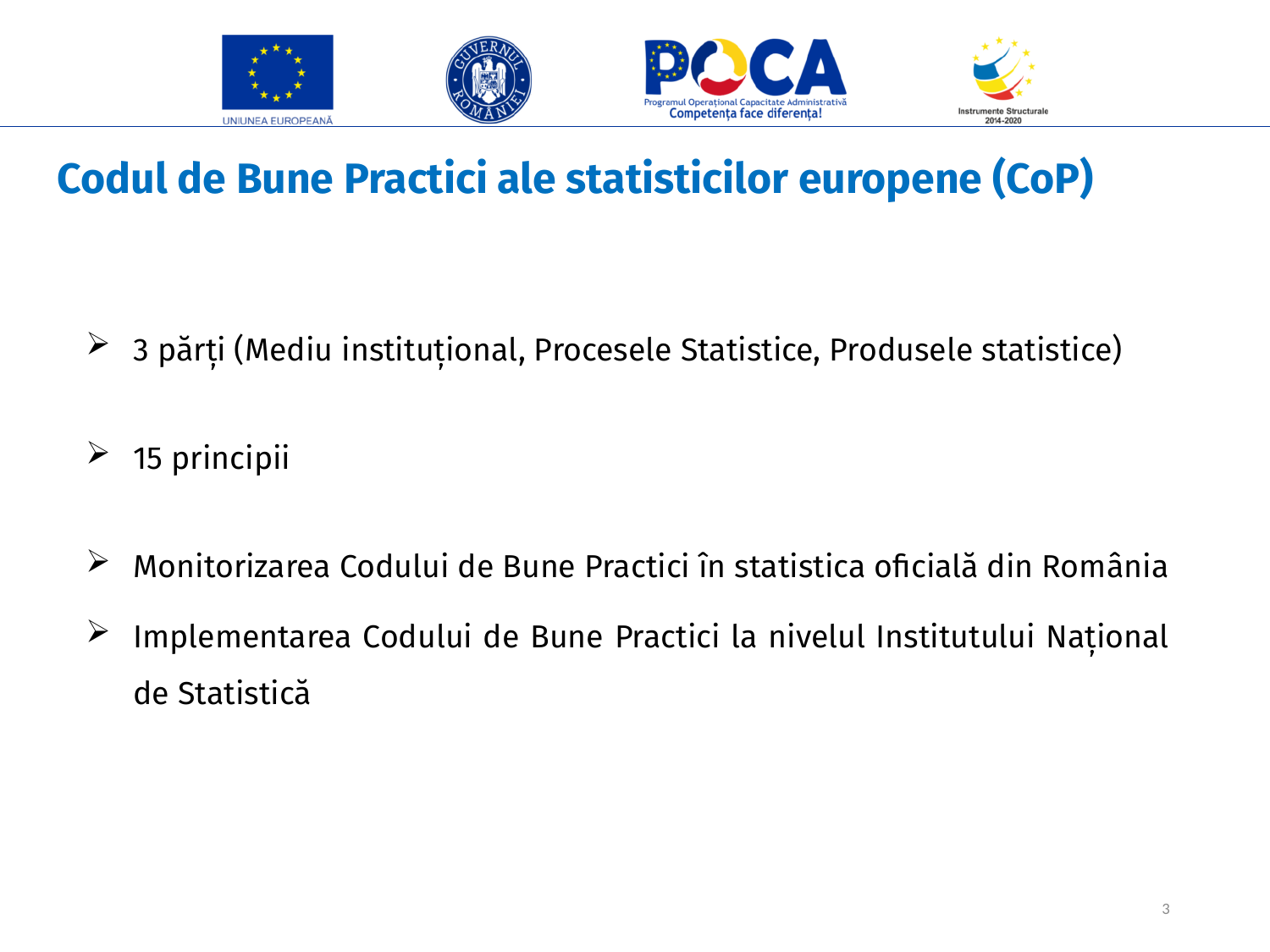

Codul de Bune Practici ale statisticilor europene (CoP)

3 părți (Mediu instituțional, Procesele Statistice, Produsele statistice)
15 principii
Monitorizarea Codului de Bune Practici în statistica oficială din România
Implementarea Codului de Bune Practici la nivelul Institutului Național de Statistică
3